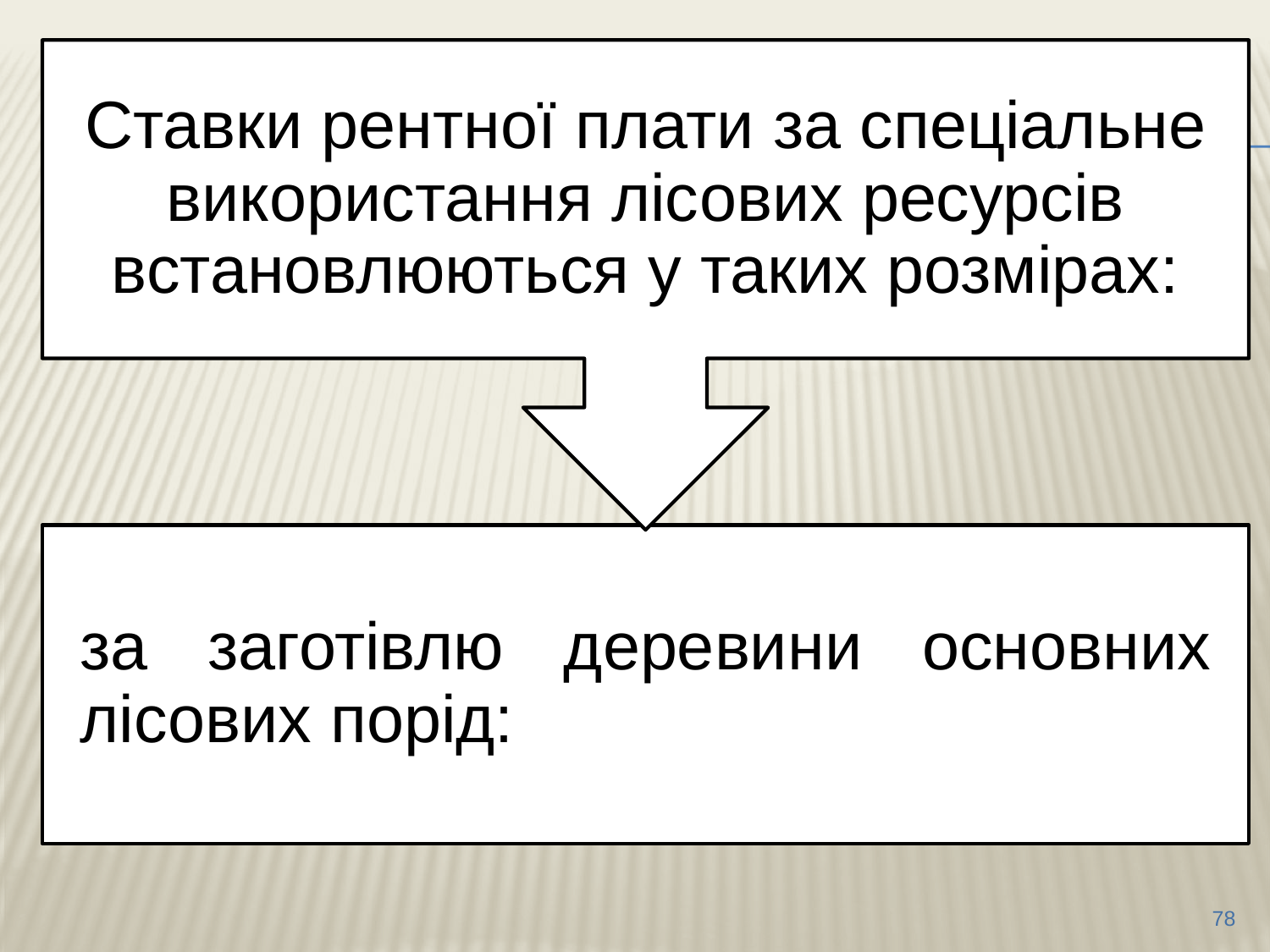

за заготівлю деревини основних лісових порід:
Ставки рентної плати за спеціальне використання лісових ресурсів встановлюються у таких розмірах:
78